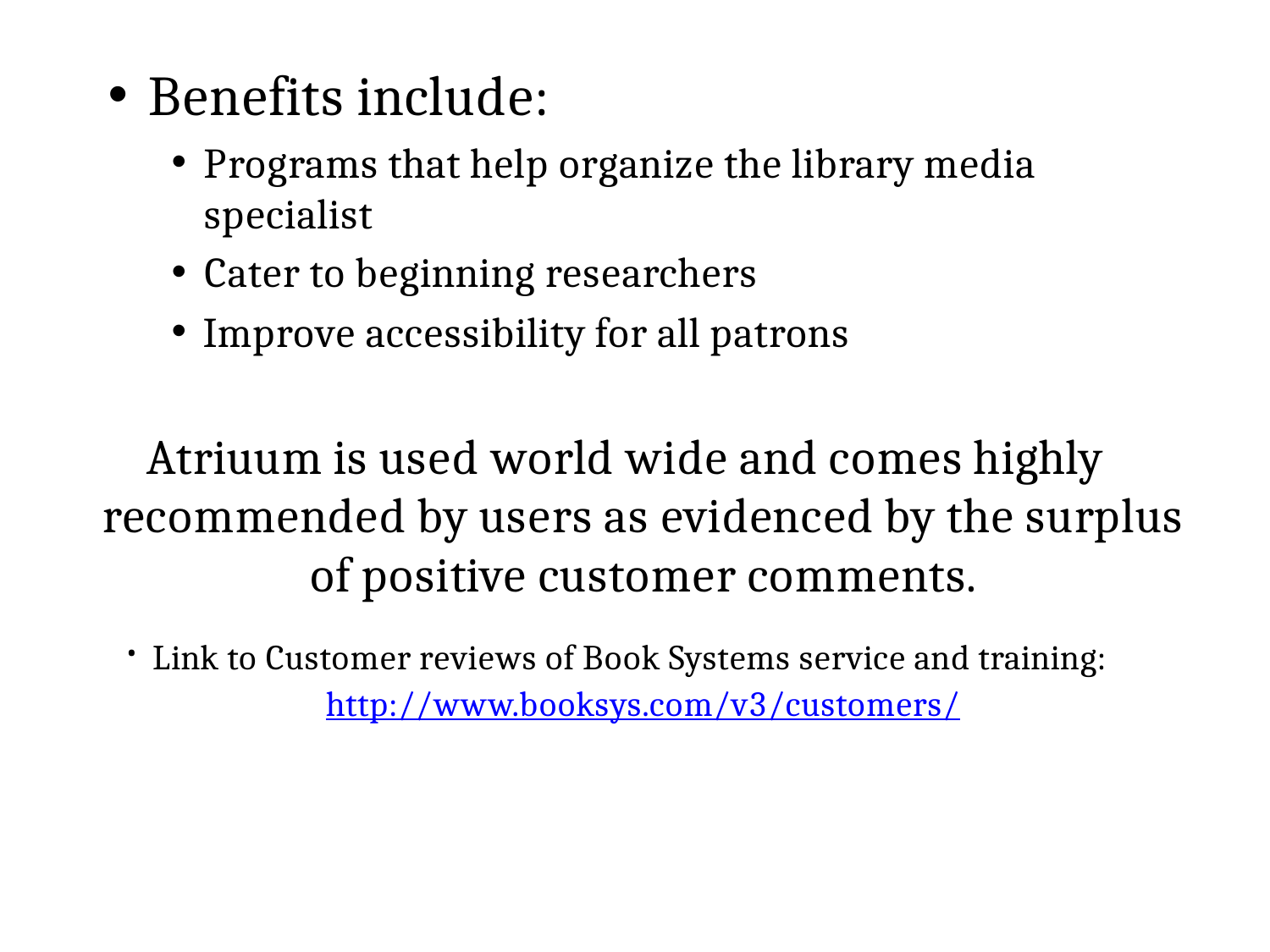

Benefits include:
Programs that help organize the library media specialist
Cater to beginning researchers
Improve accessibility for all patrons

 Atriuum is used world wide and comes highly recommended by users as evidenced by the surplus of positive customer comments.
· Link to Customer reviews of Book Systems service and training: http://www.booksys.com/v3/customers/